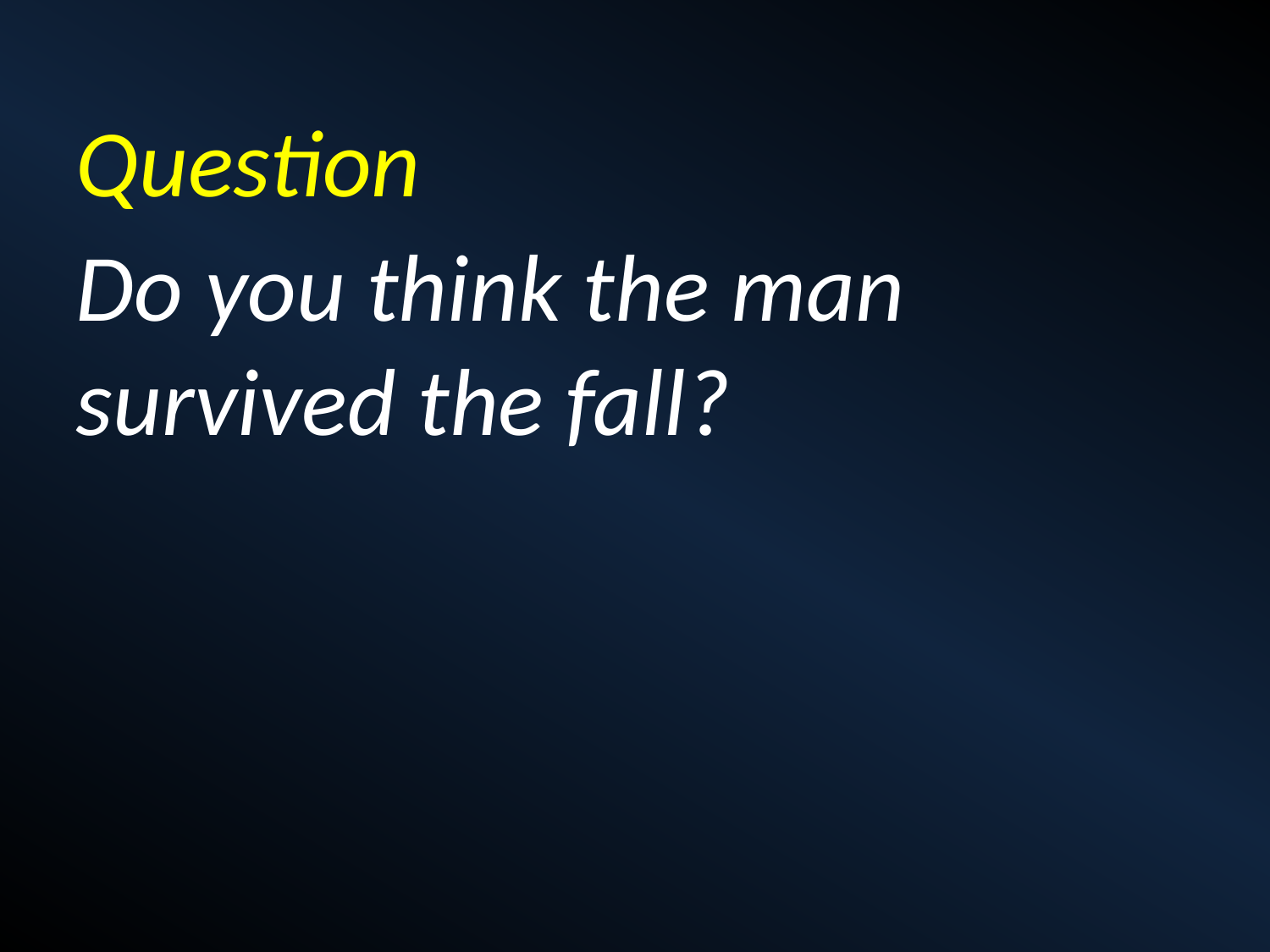

Question
Do you think the man survived the fall?